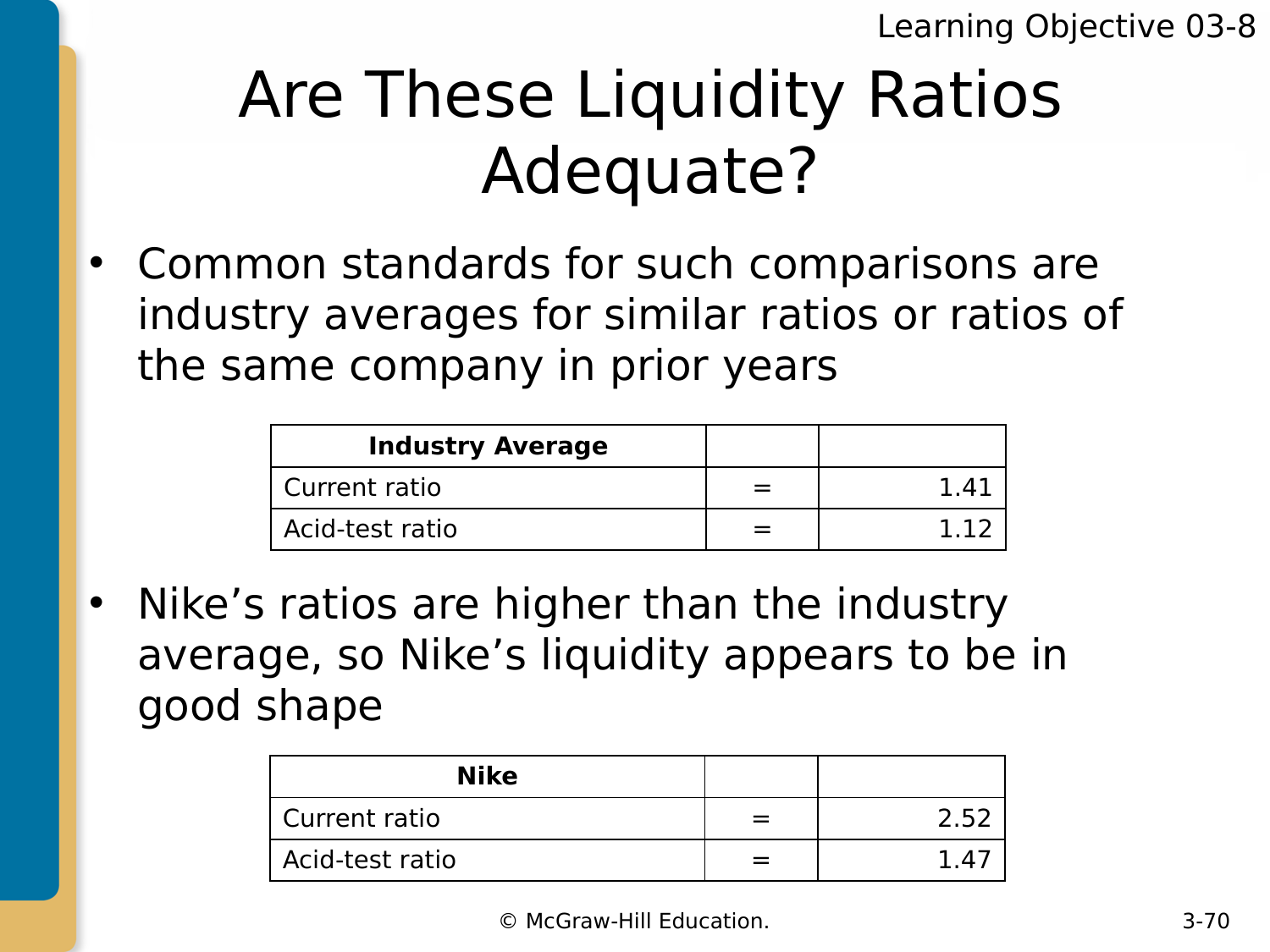

Learning Objective 03-8
# Are These Liquidity Ratios Adequate?
Common standards for such comparisons are industry averages for similar ratios or ratios of the same company in prior years
| Industry Average |  |  |
| --- | --- | --- |
| Current ratio | = | 1.41 |
| Acid-test ratio | = | 1.12 |
Nike’s ratios are higher than the industry average, so Nike’s liquidity appears to be in good shape
| Nike |  |  |
| --- | --- | --- |
| Current ratio | = | 2.52 |
| Acid-test ratio | = | 1.47 |